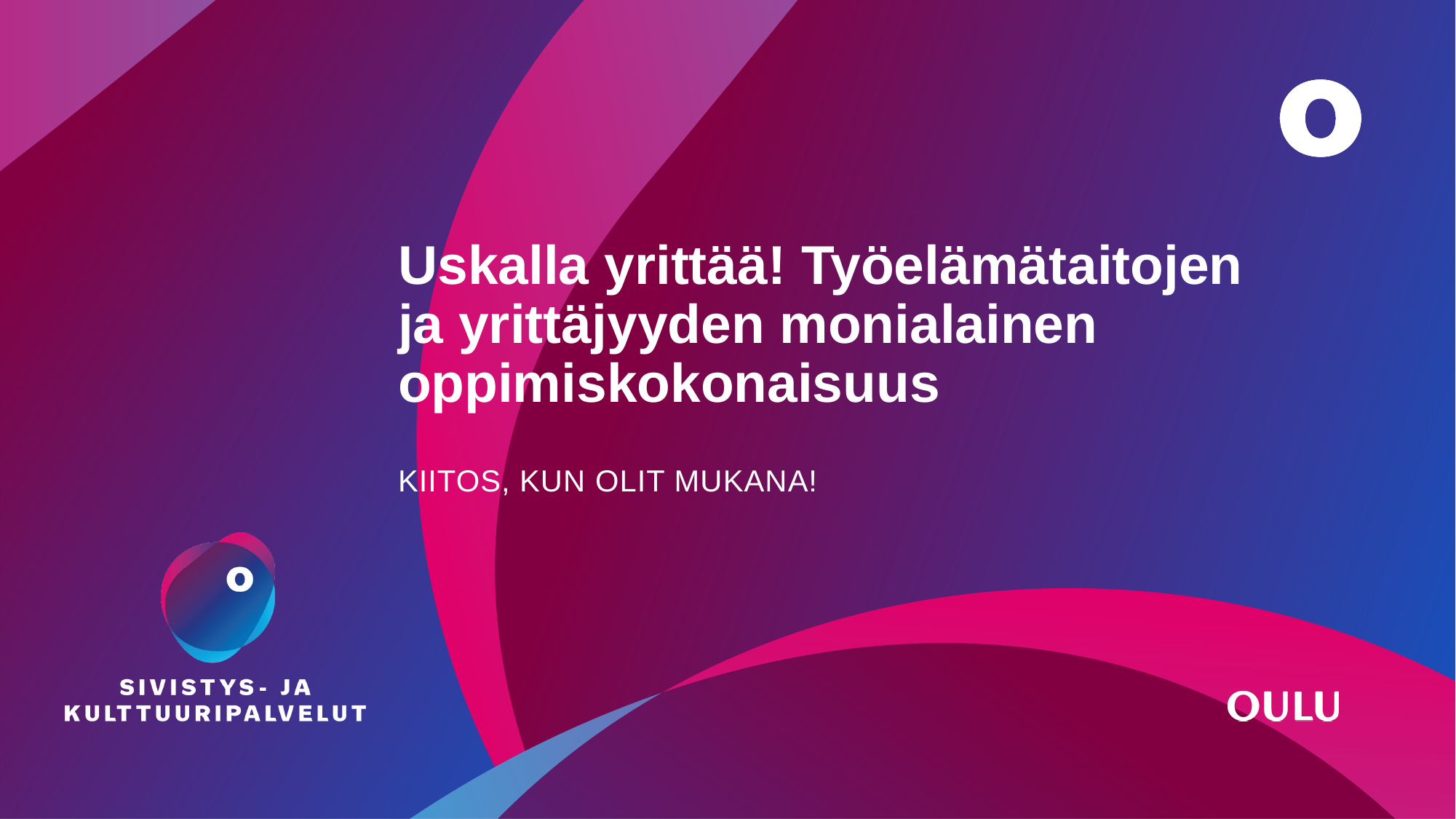

# Uskalla yrittää! Työelämätaitojen ja yrittäjyyden monialainen oppimiskokonaisuus
KIITOS, KUN OLIT MUKANA!